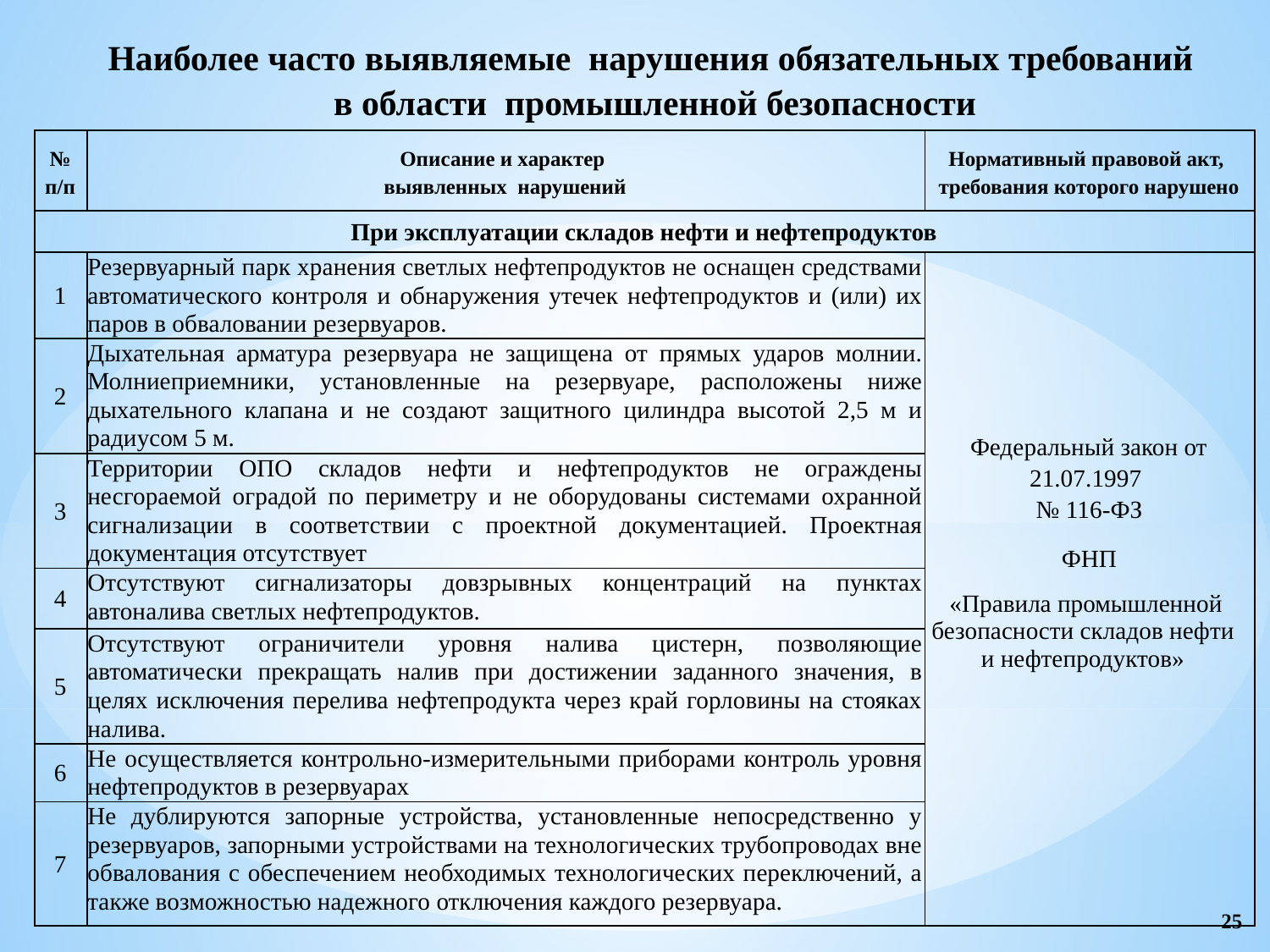

Наиболее часто выявляемые  нарушения обязательных требований
в области  промышленной безопасности
| № п/п | Описание и характер выявленных нарушений | Нормативный правовой акт, требования которого нарушено |
| --- | --- | --- |
| При эксплуатации складов нефти и нефтепродуктов |  |  |
| 1 | Резервуарный парк хранения светлых нефтепродуктов не оснащен средствами автоматического контроля и обнаружения утечек нефтепродуктов и (или) их паров в обваловании резервуаров. | Федеральный закон от 21.07.1997 № 116-ФЗ ФНП «Правила промышленной безопасности складов нефти и нефтепродуктов» |
| 2 | Дыхательная арматура резервуара не защищена от прямых ударов молнии. Молниеприемники, установленные на резервуаре, расположены ниже дыхательного клапана и не создают защитного цилиндра высотой 2,5 м и радиусом 5 м. |  |
| 3 | Территории ОПО складов нефти и нефтепродуктов не ограждены несгораемой оградой по периметру и не оборудованы системами охранной сигнализации в соответствии с проектной документацией. Проектная документация отсутствует |  |
| 4 | Отсутствуют сигнализаторы довзрывных концентраций на пунктах автоналива светлых нефтепродуктов. |  |
| 5 | Отсутствуют ограничители уровня налива цистерн, позволяющие автоматически прекращать налив при достижении заданного значения, в целях исключения перелива нефтепродукта через край горловины на стояках налива. |  |
| 6 | Не осуществляется контрольно-измерительными приборами контроль уровня нефтепродуктов в резервуарах |  |
| 7 | Не дублируются запорные устройства, установленные непосредственно у резервуаров, запорными устройствами на технологических трубопроводах вне обвалования с обеспечением необходимых технологических переключений, а также возможностью надежного отключения каждого резервуара. |  |
25